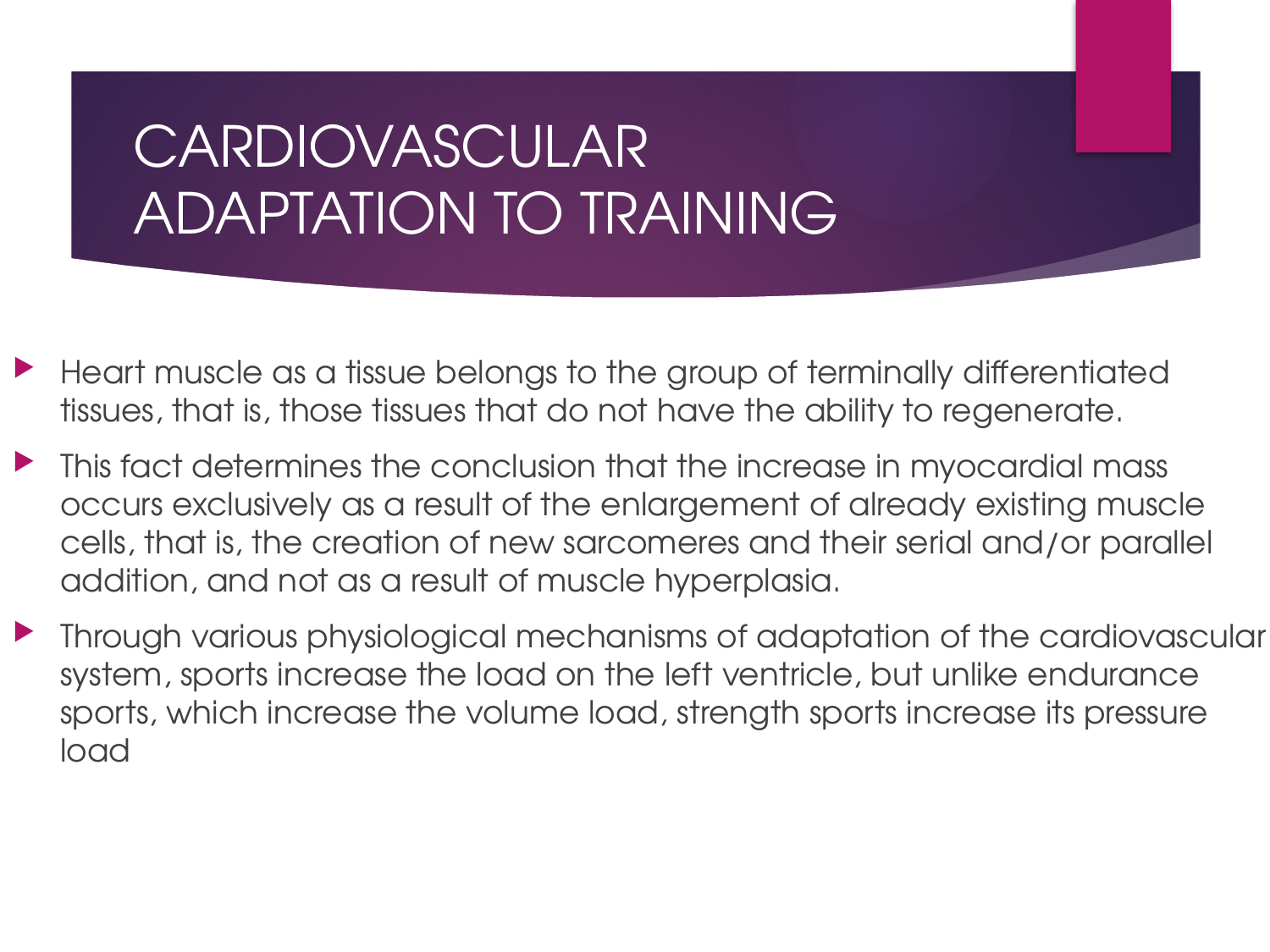

# CARDIOVASCULAR ADAPTATION TO TRAINING
Heart muscle as a tissue belongs to the group of terminally differentiated tissues, that is, those tissues that do not have the ability to regenerate.
This fact determines the conclusion that the increase in myocardial mass occurs exclusively as a result of the enlargement of already existing muscle cells, that is, the creation of new sarcomeres and their serial and/or parallel addition, and not as a result of muscle hyperplasia.
Through various physiological mechanisms of adaptation of the cardiovascular system, sports increase the load on the left ventricle, but unlike endurance sports, which increase the volume load, strength sports increase its pressure load